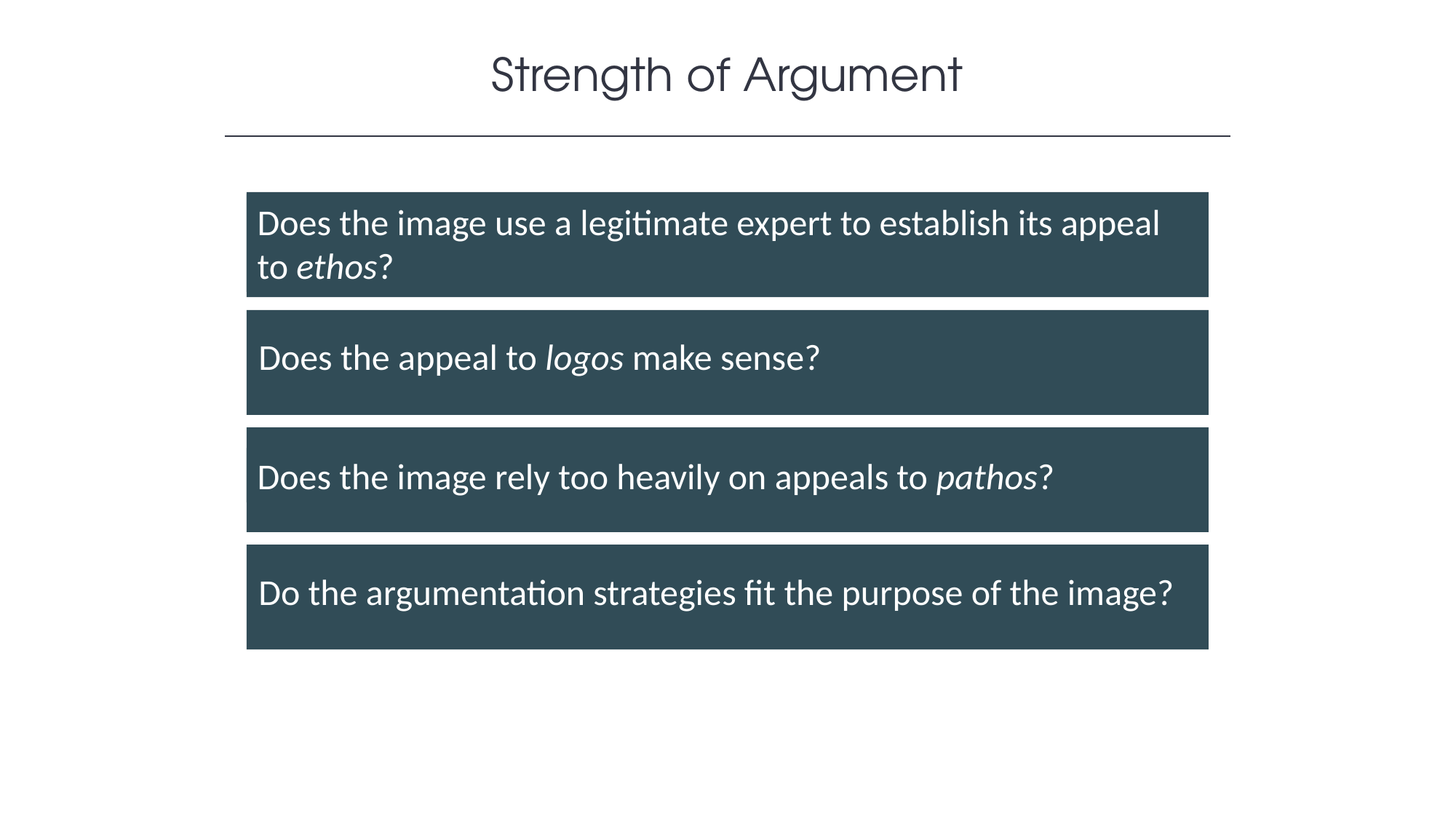

Strength of Argument
HAWKES LEARNING

Does the image use a legitimate expert to establish its appeal to ethos?

Does the appeal to logos make sense?

Does the image rely too heavily on appeals to pathos?

Do the argumentation strategies fit the purpose of the image?